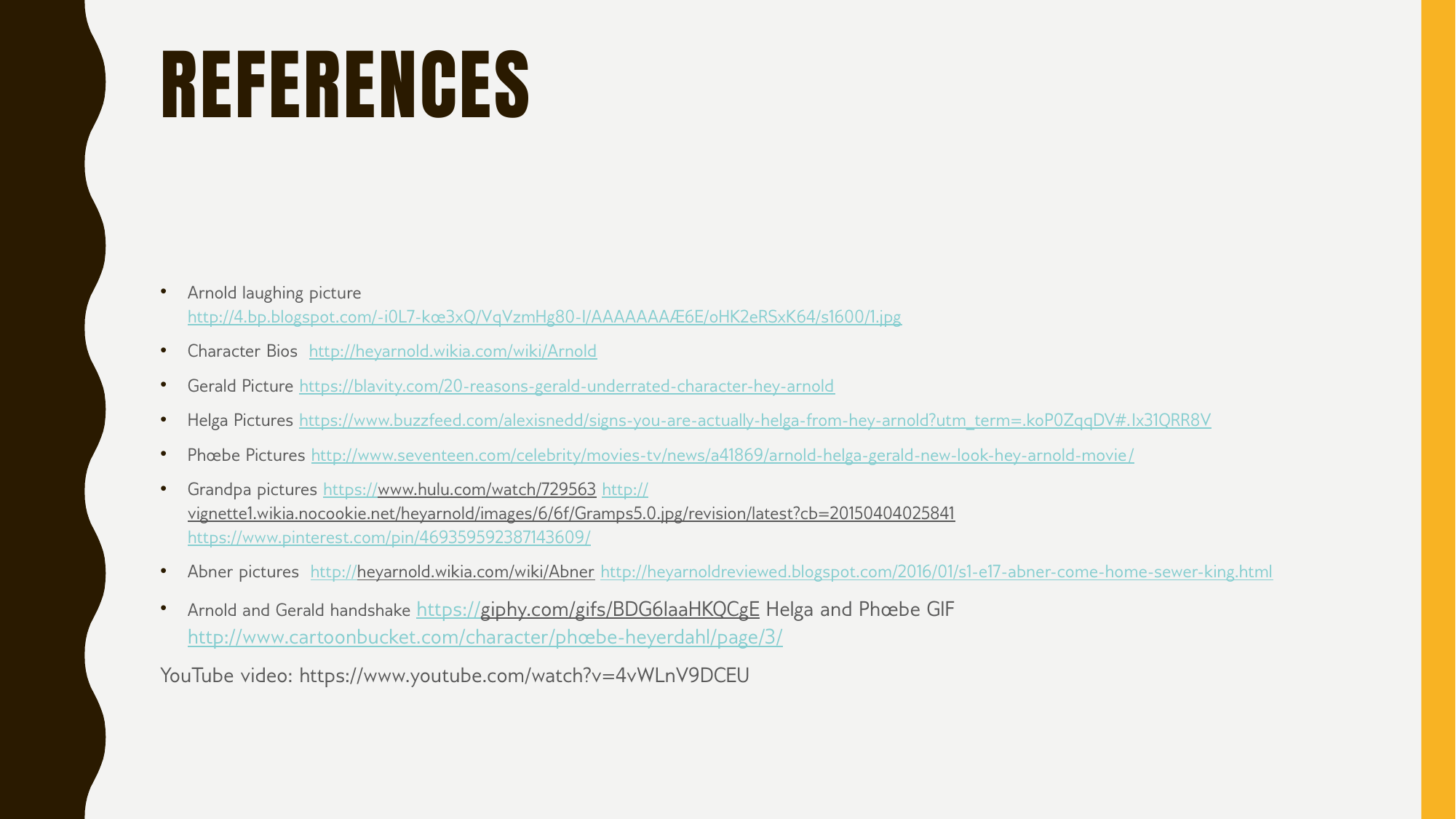

# References
Arnold laughing picture									 http://4.bp.blogspot.com/-i0L7-koe3xQ/VqVzmHg80-I/AAAAAAAAE6E/oHK2eRSxK64/s1600/1.jpg
Character Bios  http://heyarnold.wikia.com/wiki/Arnold
Gerald Picture https://blavity.com/20-reasons-gerald-underrated-character-hey-arnold
Helga Pictures https://www.buzzfeed.com/alexisnedd/signs-you-are-actually-helga-from-hey-arnold?utm_term=.koP0ZqqDV#.lx31QRR8V
Phoebe Pictures http://www.seventeen.com/celebrity/movies-tv/news/a41869/arnold-helga-gerald-new-look-hey-arnold-movie/
Grandpa pictures https://www.hulu.com/watch/729563 http://vignette1.wikia.nocookie.net/heyarnold/images/6/6f/Gramps5.0.jpg/revision/latest?cb=20150404025841 https://www.pinterest.com/pin/469359592387143609/
Abner pictures  http://heyarnold.wikia.com/wiki/Abner http://heyarnoldreviewed.blogspot.com/2016/01/s1-e17-abner-come-home-sewer-king.html
Arnold and Gerald handshake https://giphy.com/gifs/BDG6IaaHKQCgE Helga and Phoebe GIF http://www.cartoonbucket.com/character/phoebe-heyerdahl/page/3/
YouTube video: https://www.youtube.com/watch?v=4vWLnV9DCEU